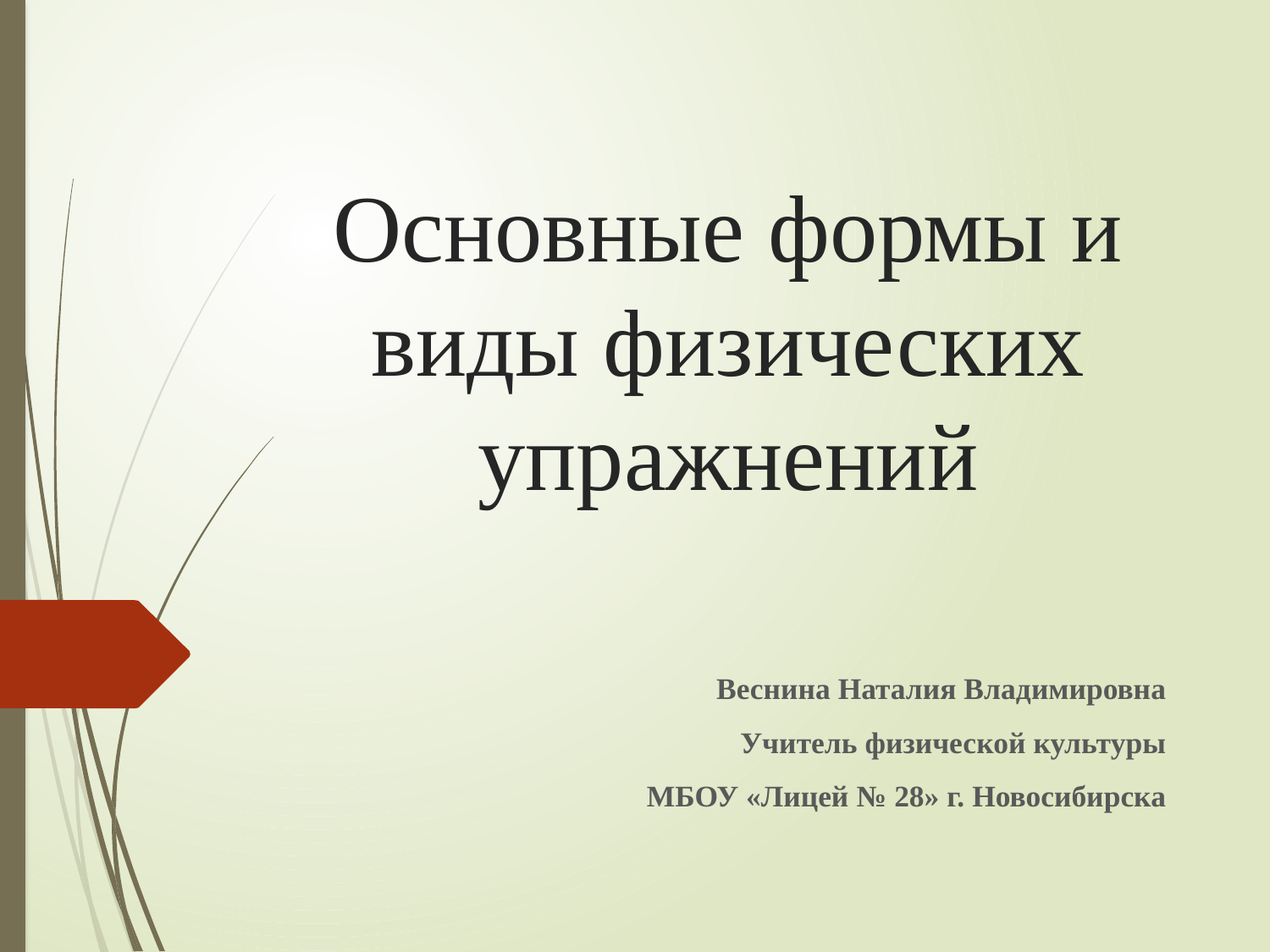

# Основные формы и виды физических упражнений
Веснина Наталия Владимировна
Учитель физической культуры
МБОУ «Лицей № 28» г. Новосибирска